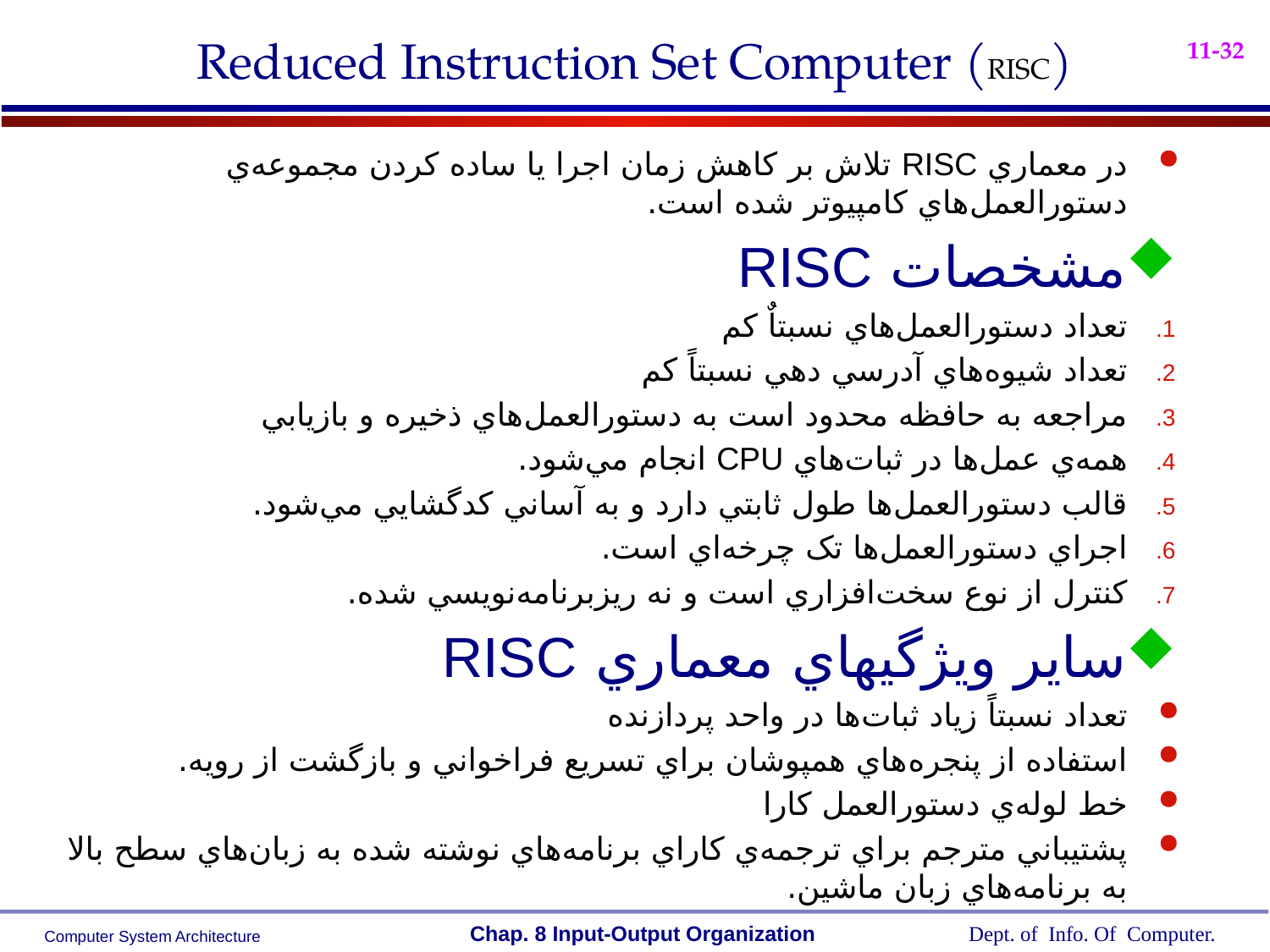

# Reduced Instruction Set Computer (RISC)
در معماري RISC تلاش بر کاهش زمان اجرا يا ساده کردن مجموعه‌ي دستورالعمل‌هاي کامپيوتر شده است.
مشخصات RISC
تعداد دستورالعمل‌هاي نسبتاٌ کم
تعداد شيوه‌هاي آدرسي دهي نسبتاً کم
مراجعه به حافظه محدود است به دستورالعمل‌هاي ذخيره و بازيابي
همه‌ي عمل‌ها در ثبات‌هاي CPU انجام مي‌شود.
قالب دستورالعمل‌ها طول ثابتي دارد و به آساني کدگشايي مي‌شود.
اجراي دستورالعمل‌ها تک چرخه‌اي است.
کنترل از نوع سخت‌افزاري است و نه ريزبرنامه‌نويسي شده.
ساير ويژگيهاي معماري RISC
تعداد نسبتاً زياد ثبات‌ها در واحد پردازنده
استفاده از پنجره‌هاي همپوشان براي تسريع فراخواني و بازگشت از رويه.
خط لوله‌ي دستورالعمل کارا
پشتيباني مترجم براي ترجمه‌ي کاراي برنامه‌هاي نوشته شده به زبان‌هاي سطح بالا به برنامه‌هاي زبان ماشين.